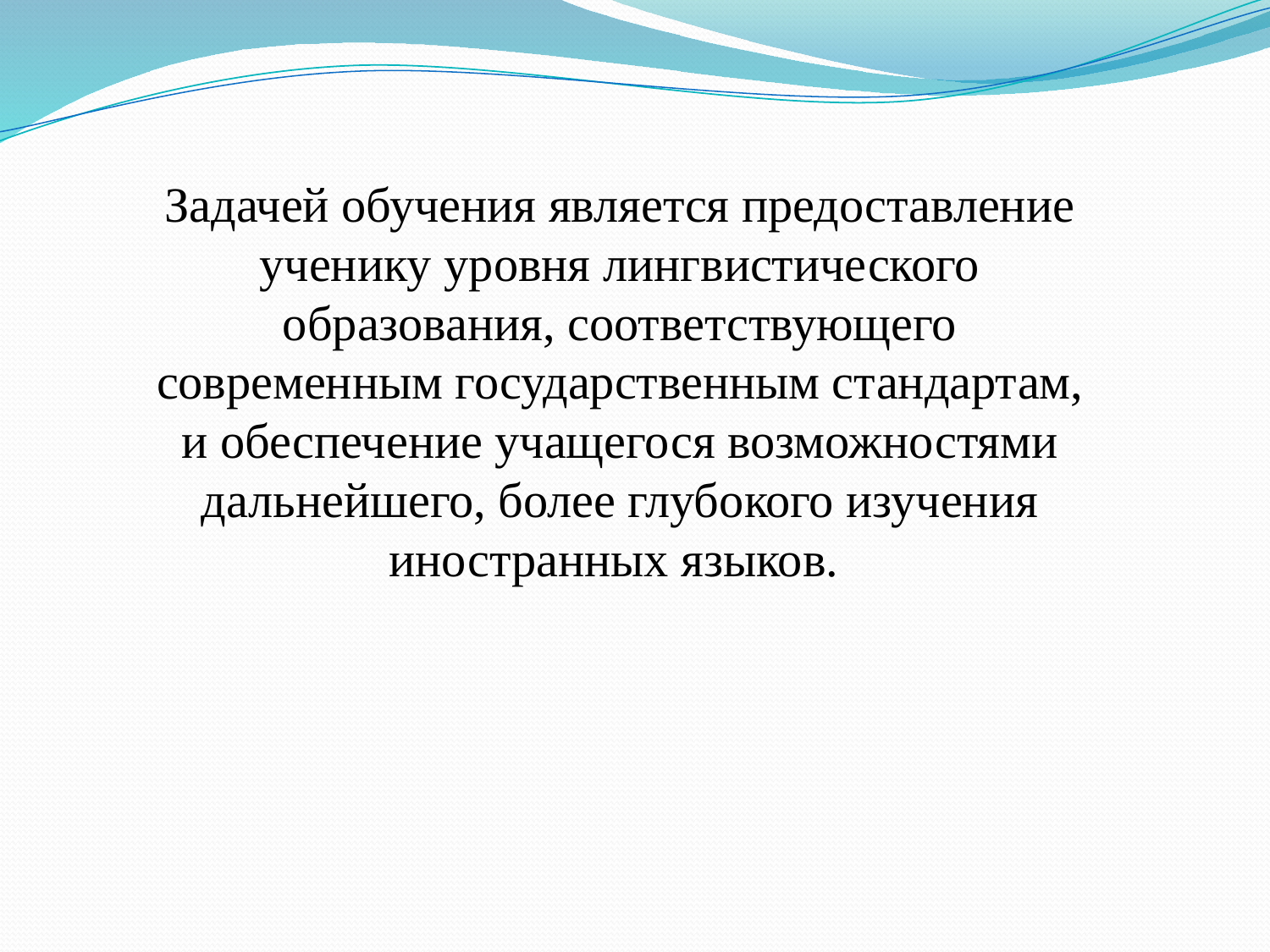

Задачей обучения является предоставление ученику уровня лингвистического образования, соответствующего современным государственным стандартам, и обеспечение учащегося возможностями дальнейшего, более глубокого изучения иностранных языков.